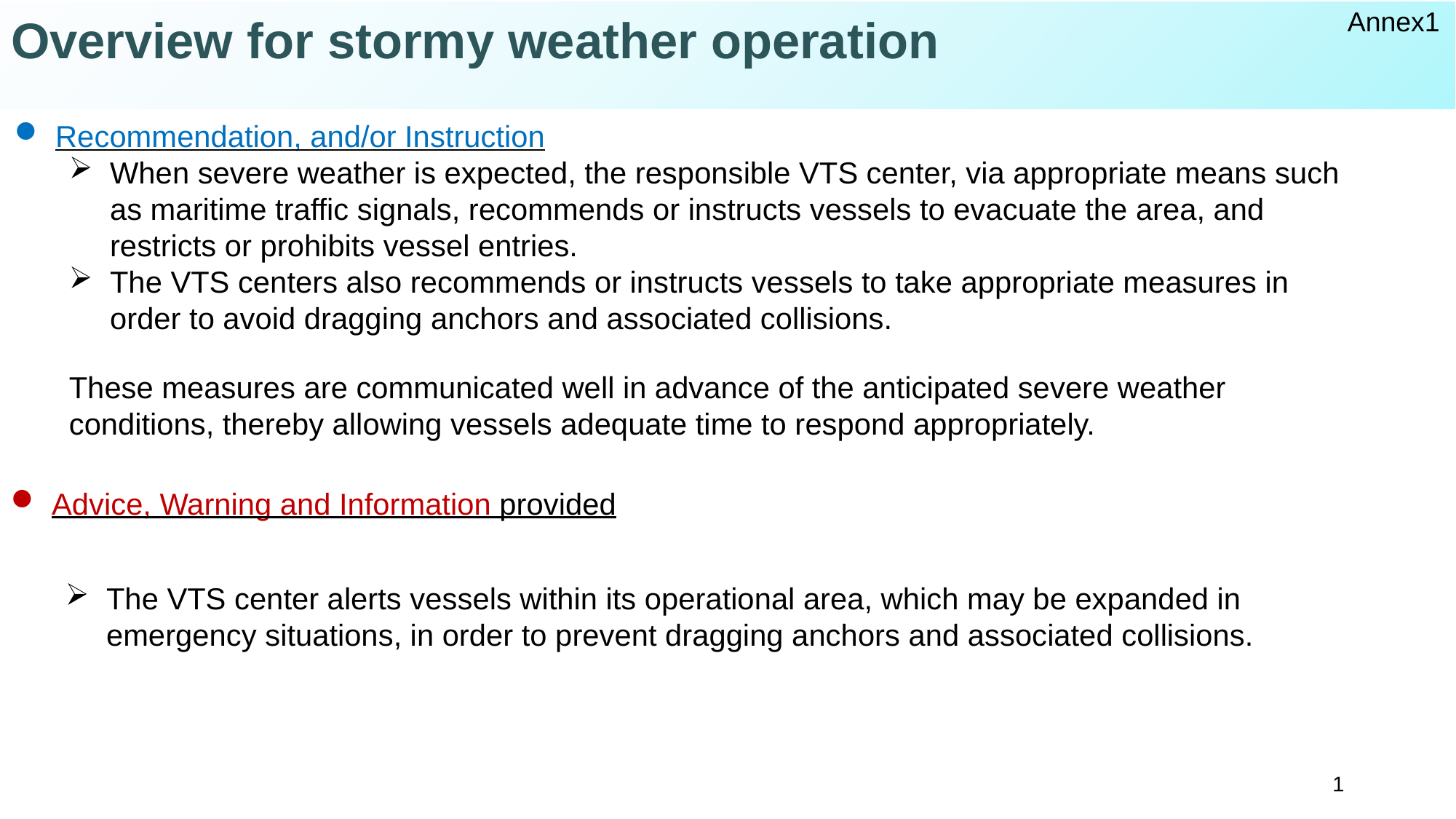

# Overview for stormy weather operation
Recommendation, and/or Instruction
When severe weather is expected, the responsible VTS center, via appropriate means such as maritime traffic signals, recommends or instructs vessels to evacuate the area, and restricts or prohibits vessel entries.
The VTS centers also recommends or instructs vessels to take appropriate measures in order to avoid dragging anchors and associated collisions.

These measures are communicated well in advance of the anticipated severe weather conditions, thereby allowing vessels adequate time to respond appropriately.
Advice, Warning and Information provided
The VTS center alerts vessels within its operational area, which may be expanded in emergency situations, in order to prevent dragging anchors and associated collisions.